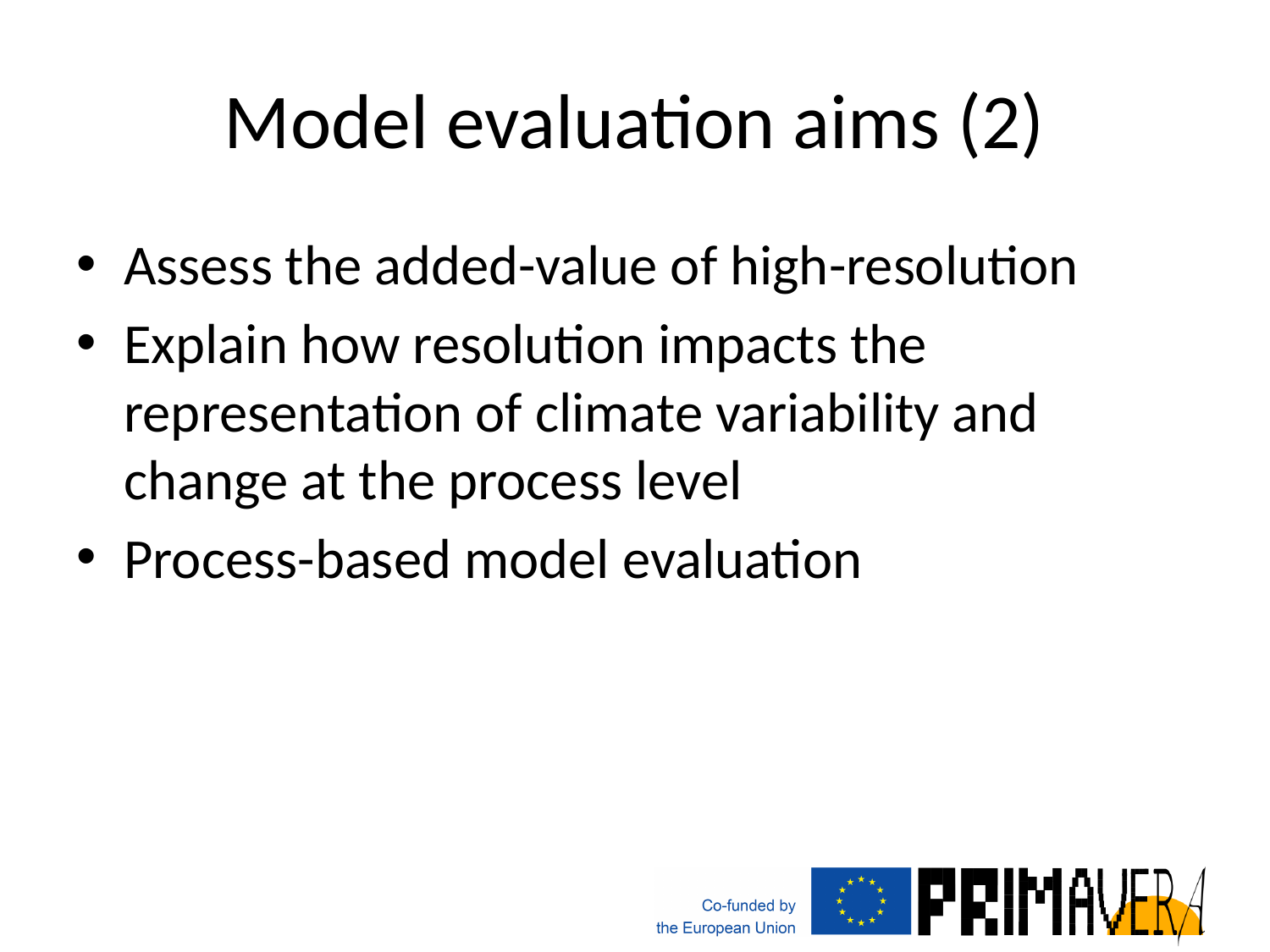

# Model evaluation aims (2)
Assess the added-value of high-resolution
Explain how resolution impacts the representation of climate variability and change at the process level
Process-based model evaluation